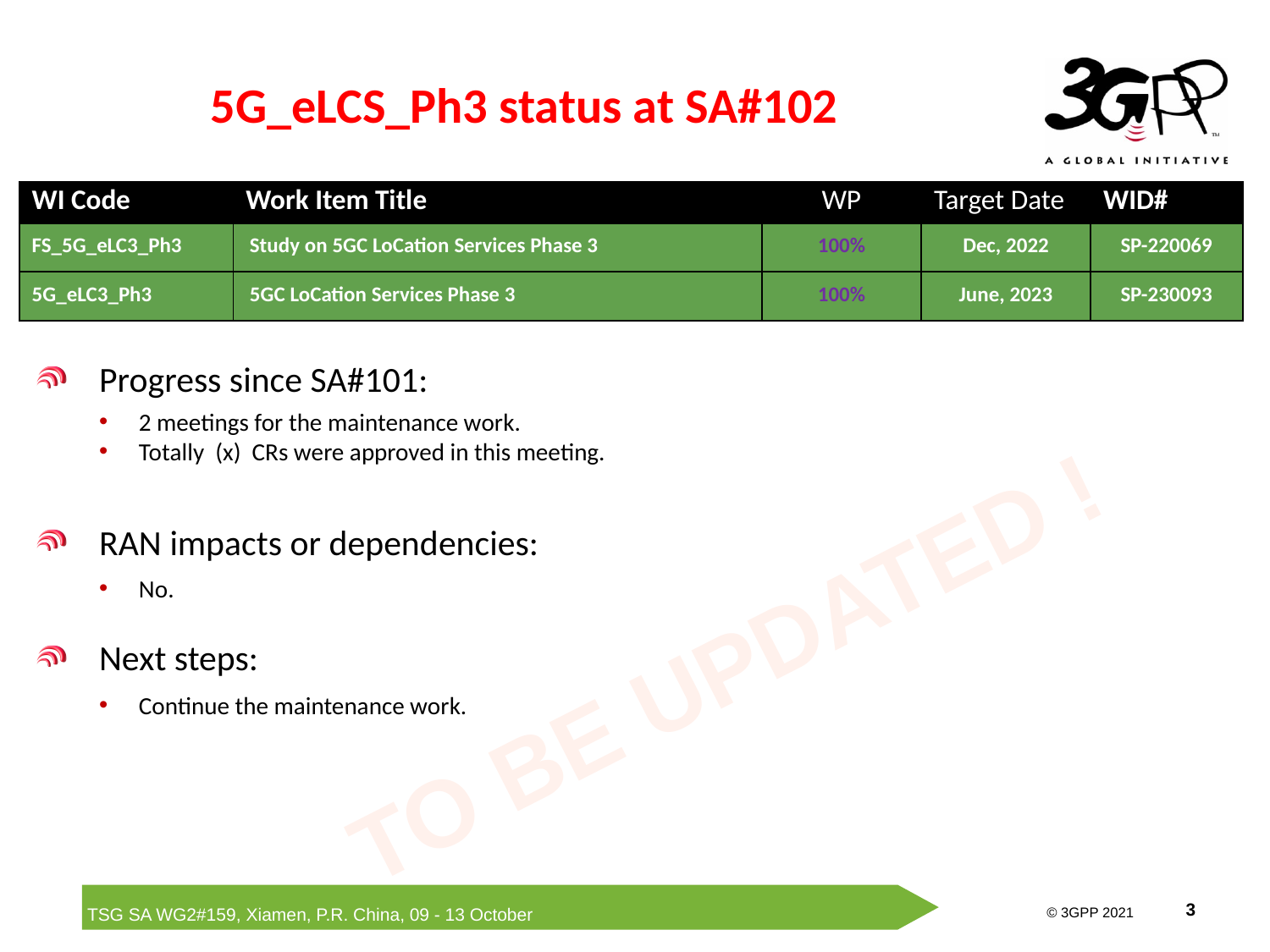

# 5G_eLCS_Ph3 status at SA#102
| WI Code | Work Item Title | WP | Target Date | WID# |
| --- | --- | --- | --- | --- |
| FS\_5G\_eLC3\_Ph3 | Study on 5GC LoCation Services Phase 3 | 100% | Dec, 2022 | SP-220069 |
| 5G\_eLC3\_Ph3 | 5GC LoCation Services Phase 3 | 100% | June, 2023 | SP-230093 |
Progress since SA#101:
2 meetings for the maintenance work.
Totally  (x)  CRs were approved in this meeting.

RAN impacts or dependencies:
No.

Next steps:
Continue the maintenance work.
TO BE UPDATED !